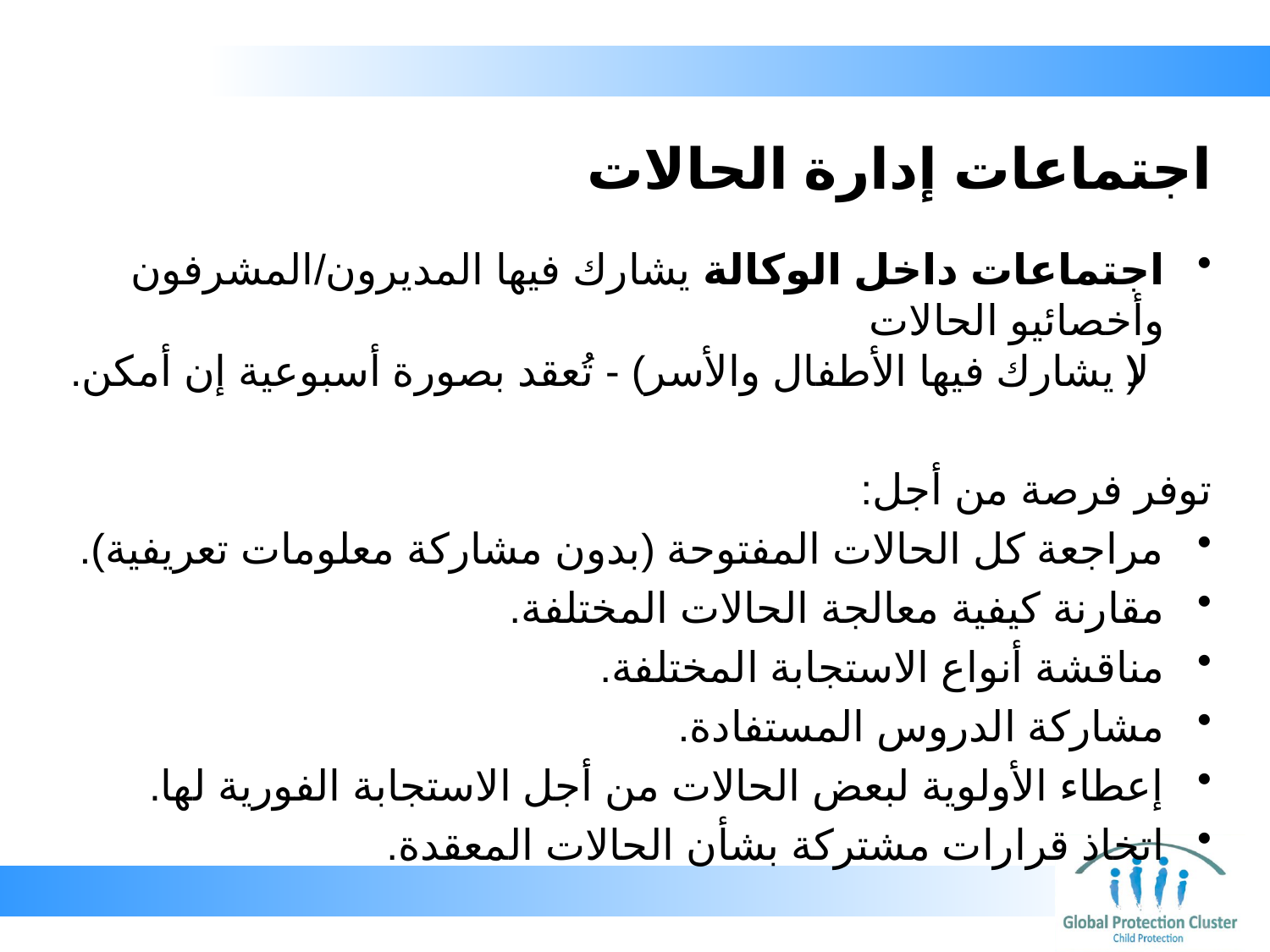

# اجتماعات إدارة الحالات
اجتماعات داخل الوكالة يشارك فيها المديرون/المشرفون وأخصائيو الحالات
(لا يشارك فيها الأطفال والأسر) - تُعقد بصورة أسبوعية إن أمكن.

توفر فرصة من أجل:
مراجعة كل الحالات المفتوحة (بدون مشاركة معلومات تعريفية).
مقارنة كيفية معالجة الحالات المختلفة.
مناقشة أنواع الاستجابة المختلفة.
مشاركة الدروس المستفادة.
إعطاء الأولوية لبعض الحالات من أجل الاستجابة الفورية لها.
اتخاذ قرارات مشتركة بشأن الحالات المعقدة.